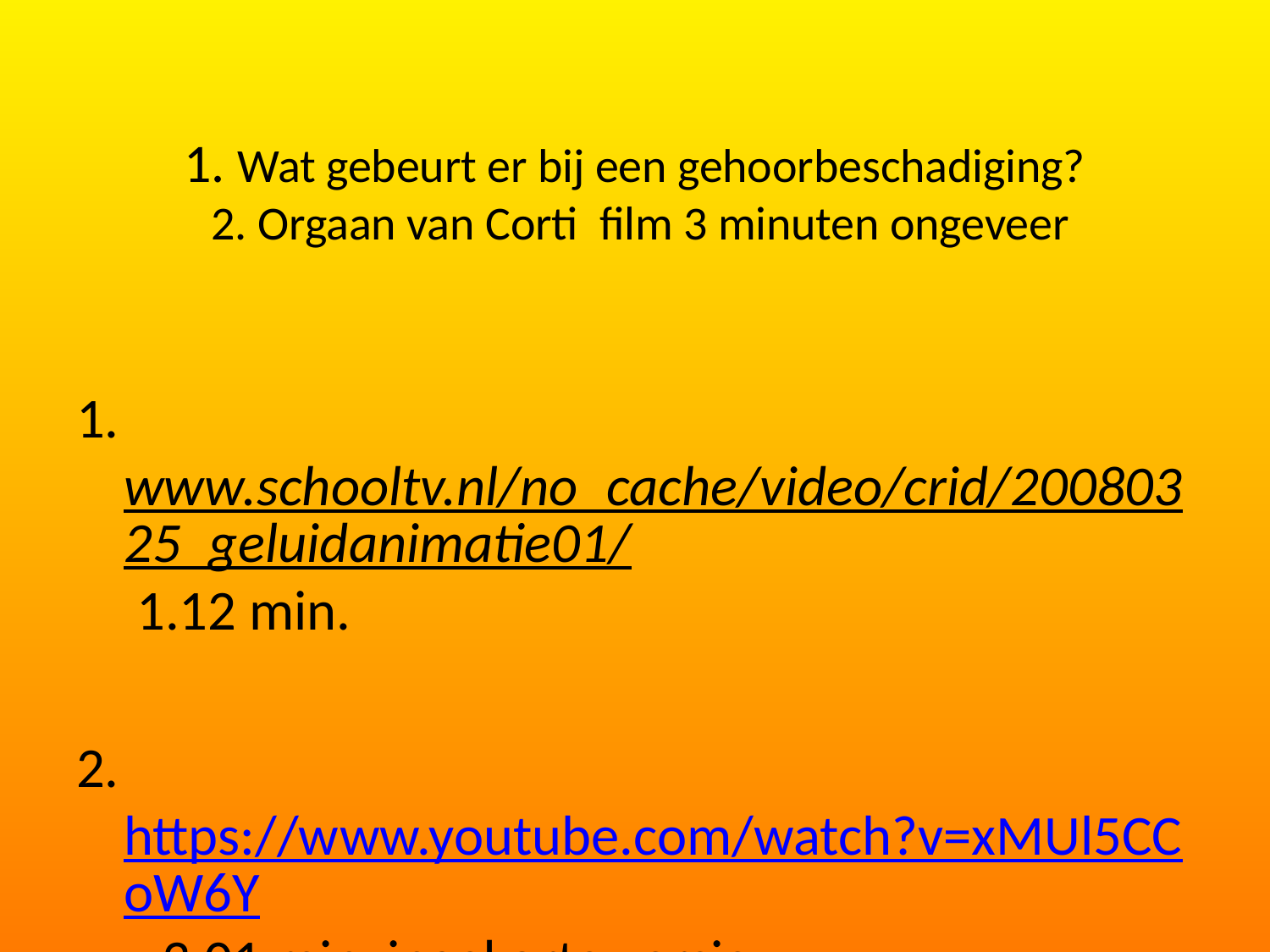

# 1. Wat gebeurt er bij een gehoorbeschadiging? 2. Orgaan van Corti  film 3 minuten ongeveer

1.www.schooltv.nl/no_cache/video/crid/20080325_geluidanimatie01/ 1.12 min.

2.https://www.youtube.com/watch?v=xMUl5CCoW6Y   3.01 min  ingekorte versie
Werking slakkenhuis van binnen gezien